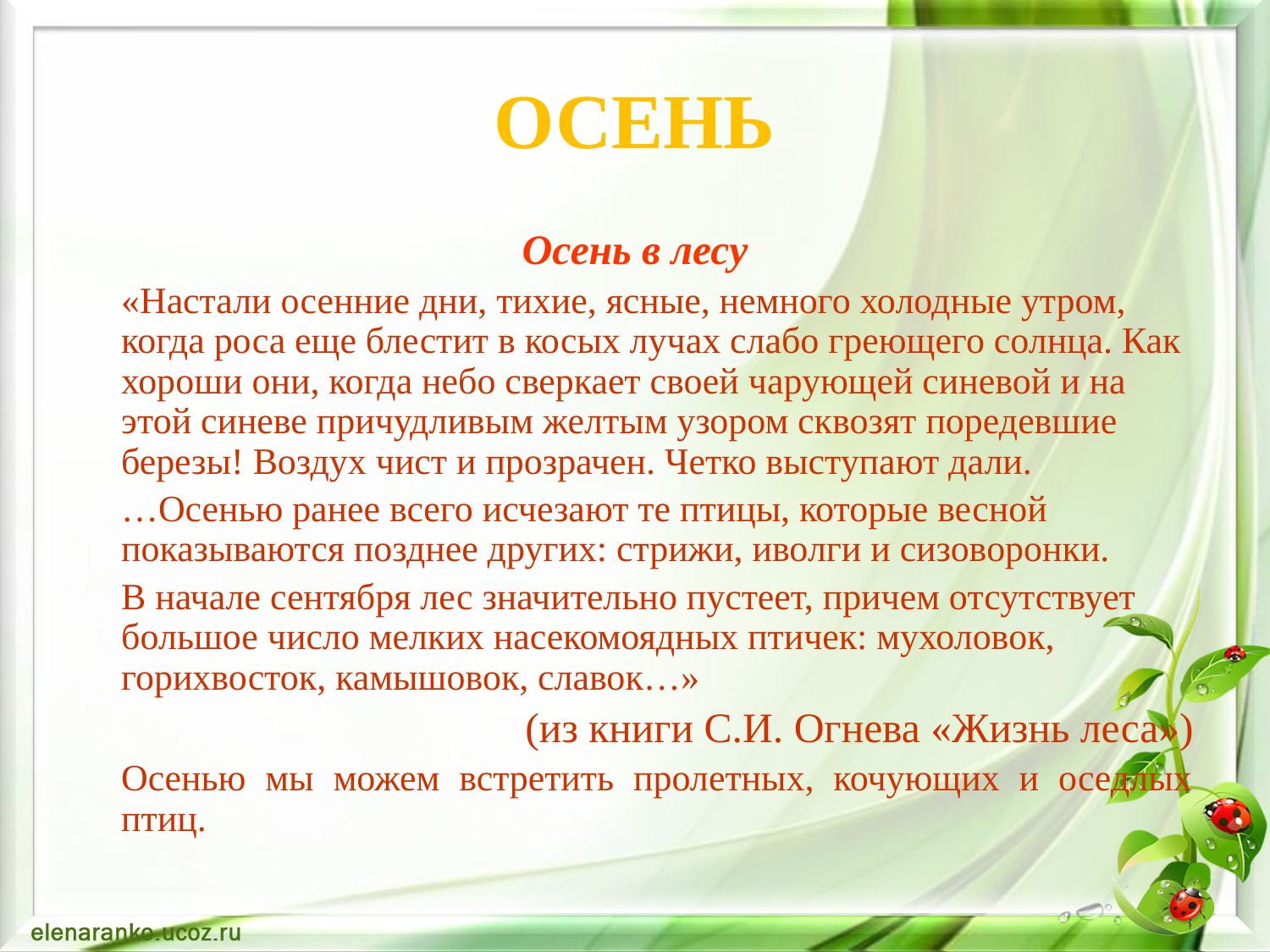

# ОСЕНЬ
Осень в лесу
		«Настали осенние дни, тихие, ясные, немного холодные утром, когда роса еще блестит в косых лучах слабо греющего солнца. Как хороши они, когда небо сверкает своей чарующей синевой и на этой синеве причудливым желтым узором сквозят поредевшие березы! Воздух чист и прозрачен. Четко выступают дали.
		…Осенью ранее всего исчезают те птицы, которые весной показываются позднее других: стрижи, иволги и сизоворонки.
		В начале сентября лес значительно пустеет, причем отсутствует большое число мелких насекомоядных птичек: мухоловок, горихвосток, камышовок, славок…»
 (из книги С.И. Огнева «Жизнь леса»)
		Осенью мы можем встретить пролетных, кочующих и оседлых птиц.